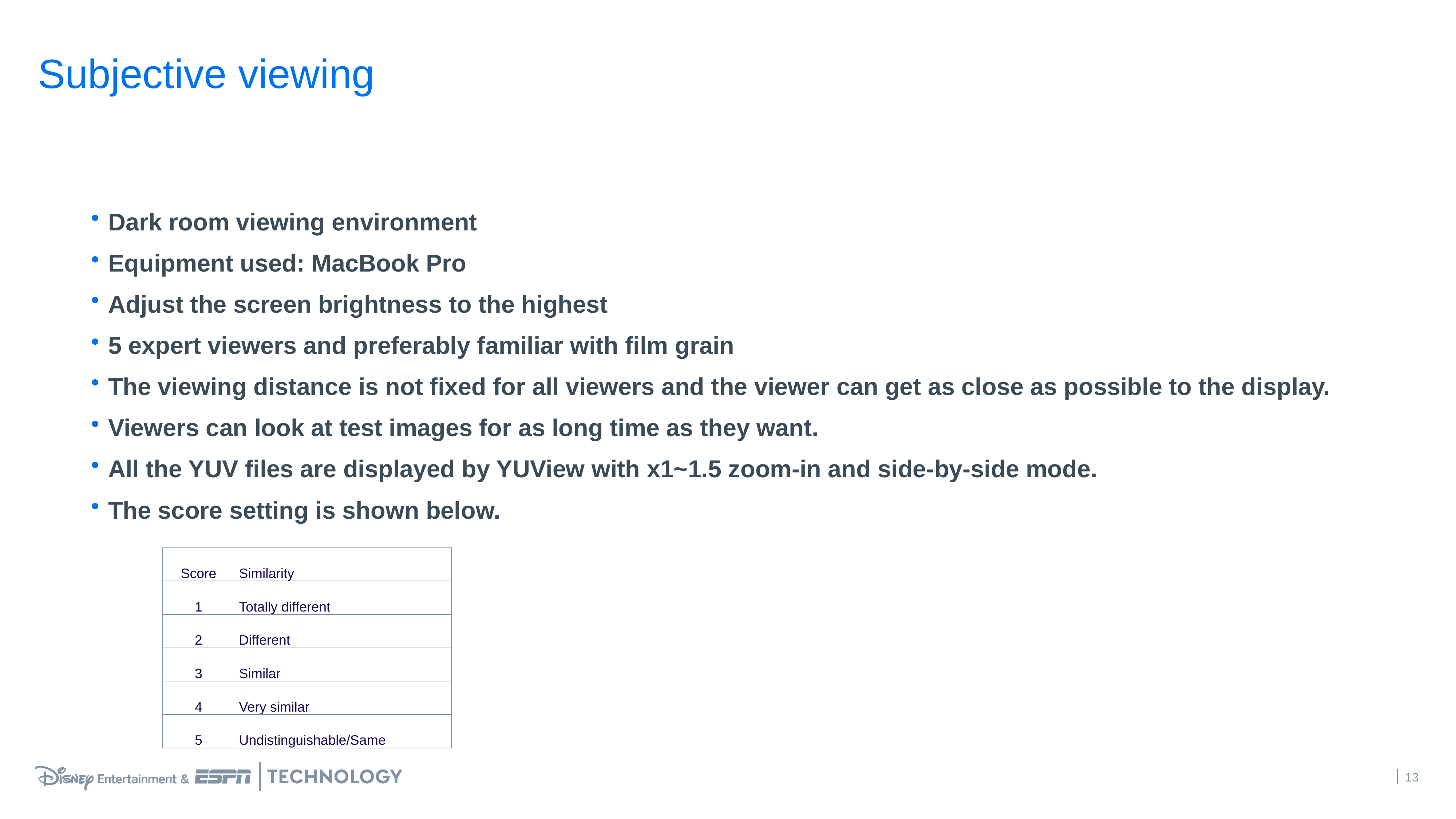

# Subjective viewing
Dark room viewing environment
Equipment used: MacBook Pro
Adjust the screen brightness to the highest
5 expert viewers and preferably familiar with film grain
The viewing distance is not fixed for all viewers and the viewer can get as close as possible to the display.
Viewers can look at test images for as long time as they want.
All the YUV files are displayed by YUView with x1~1.5 zoom-in and side-by-side mode.
The score setting is shown below.

| Score | Similarity |
| --- | --- |
| 1 | Totally different |
| 2 | Different |
| 3 | Similar |
| 4 | Very similar |
| 5 | Undistinguishable/Same |
13